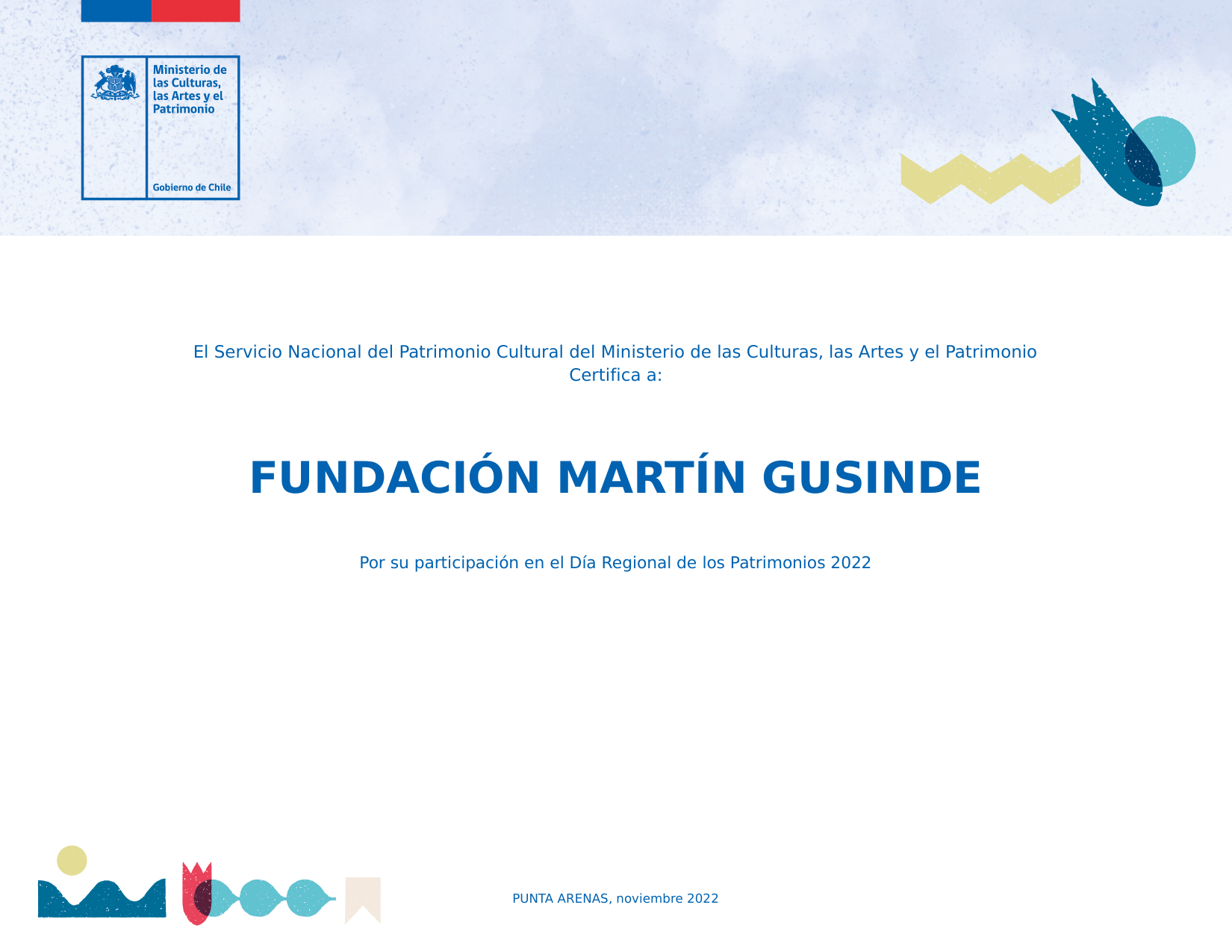

El Servicio Nacional del Patrimonio Cultural del Ministerio de las Culturas, las Artes y el Patrimonio
Certifica a:
FUNDACIÓN MARTÍN GUSINDE
Por su participación en el Día Regional de los Patrimonios 2022
PUNTA ARENAS, noviembre 2022